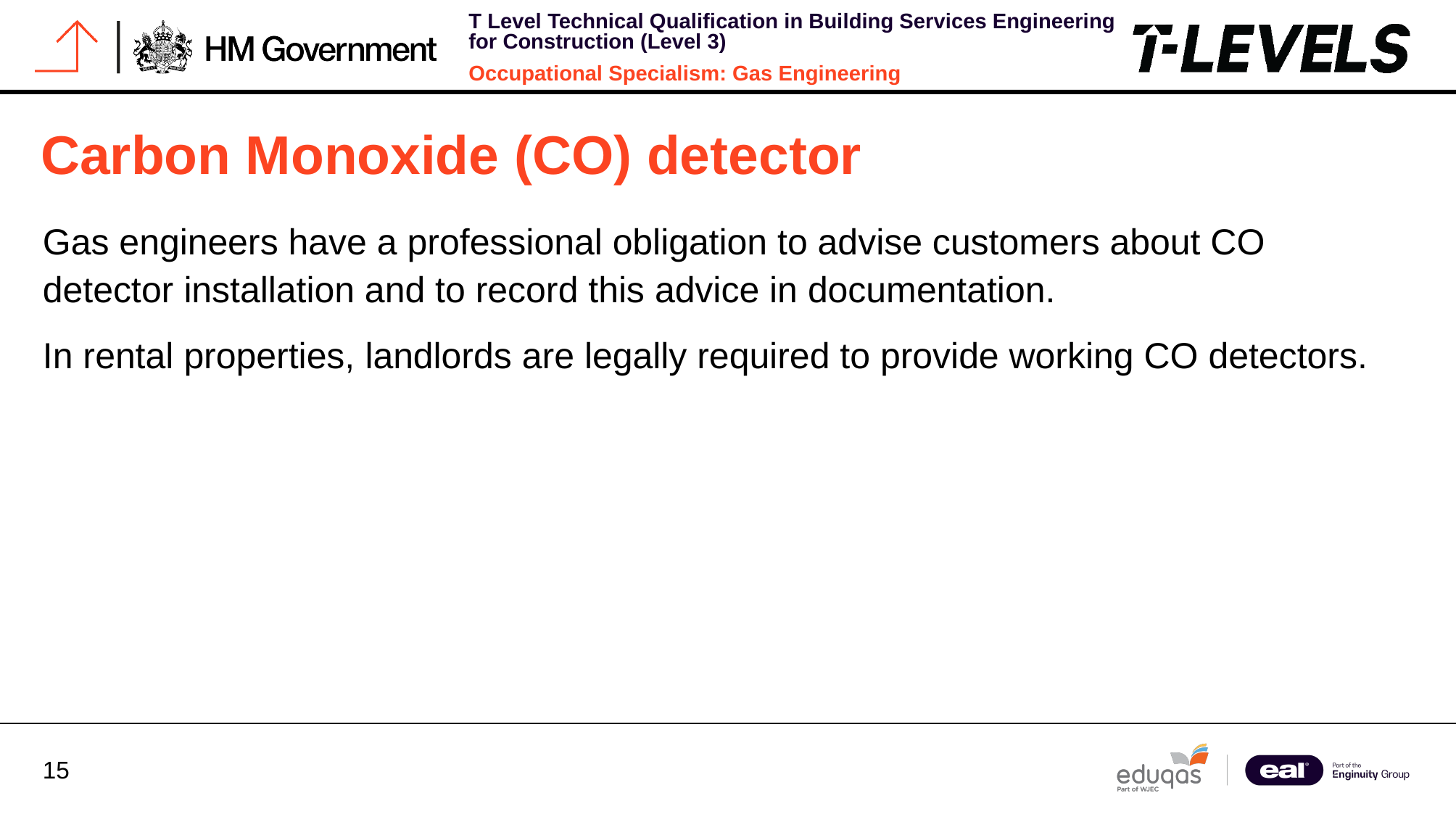

# Carbon Monoxide (CO) detector
Gas engineers have a professional obligation to advise customers about CO detector installation and to record this advice in documentation.
In rental properties, landlords are legally required to provide working CO detectors.